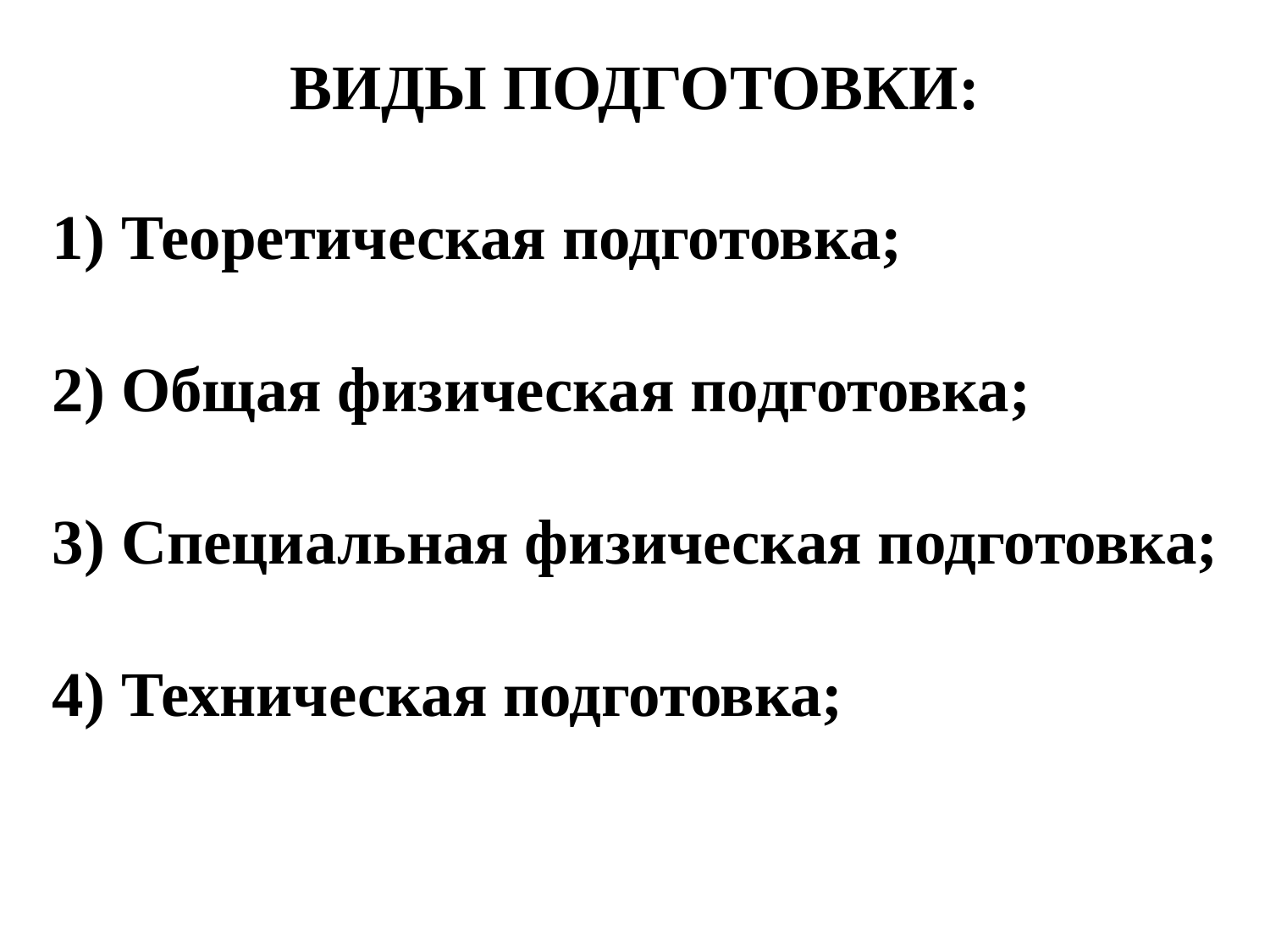

ВИДЫ ПОДГОТОВКИ:
1) Теоретическая подготовка;

2) Общая физическая подготовка;

3) Специальная физическая подготовка;

4) Техническая подготовка;